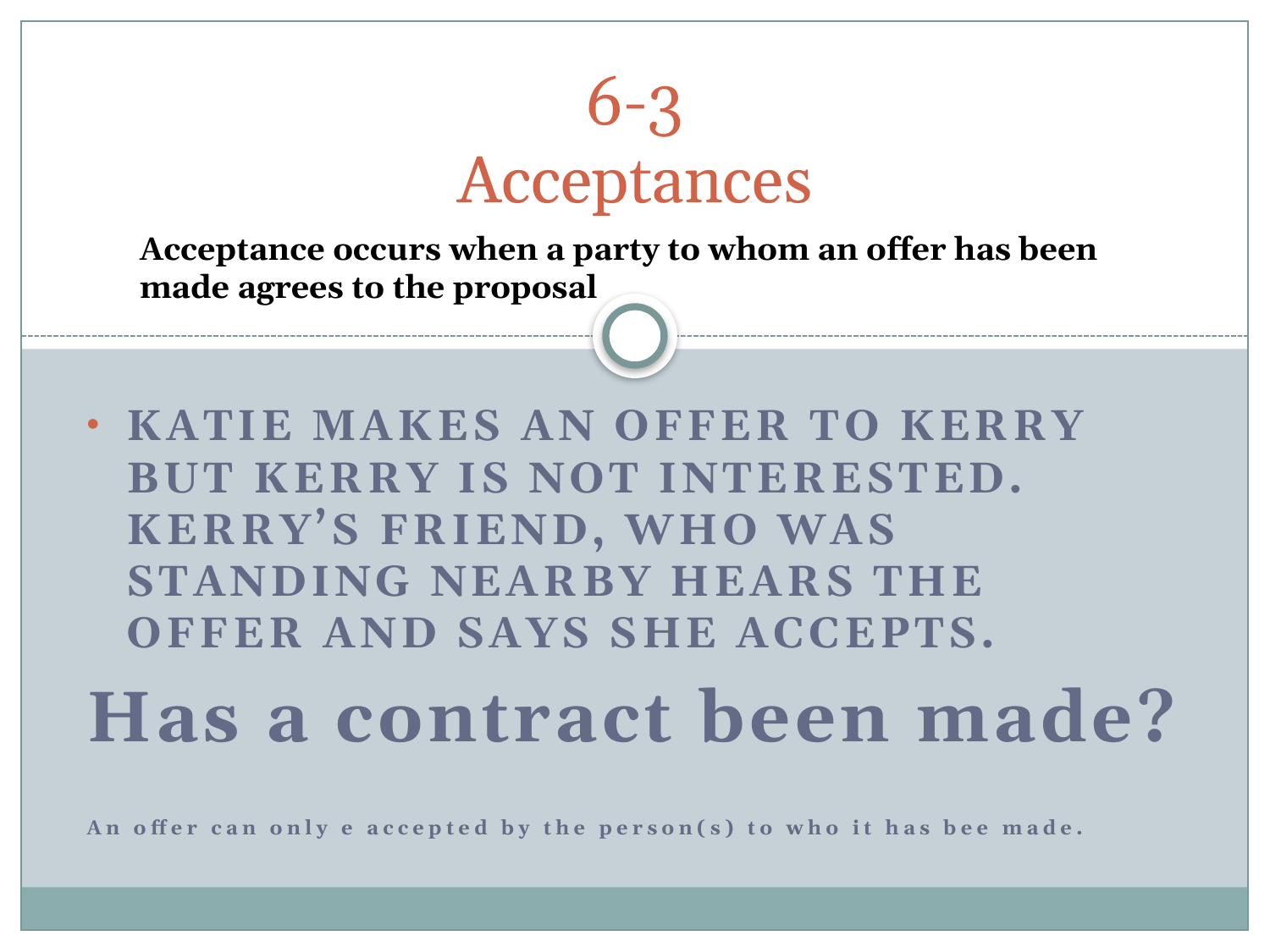

# 6-3 Acceptances
Acceptance occurs when a party to whom an offer has been made agrees to the proposal
Katie makes an offer to Kerry but Kerry is not interested.  Kerry’s friend, who was standing nearby hears the offer and says she accepts.
Has a contract been made?

An offer can only e accepted by the person(s) to who it has bee made.